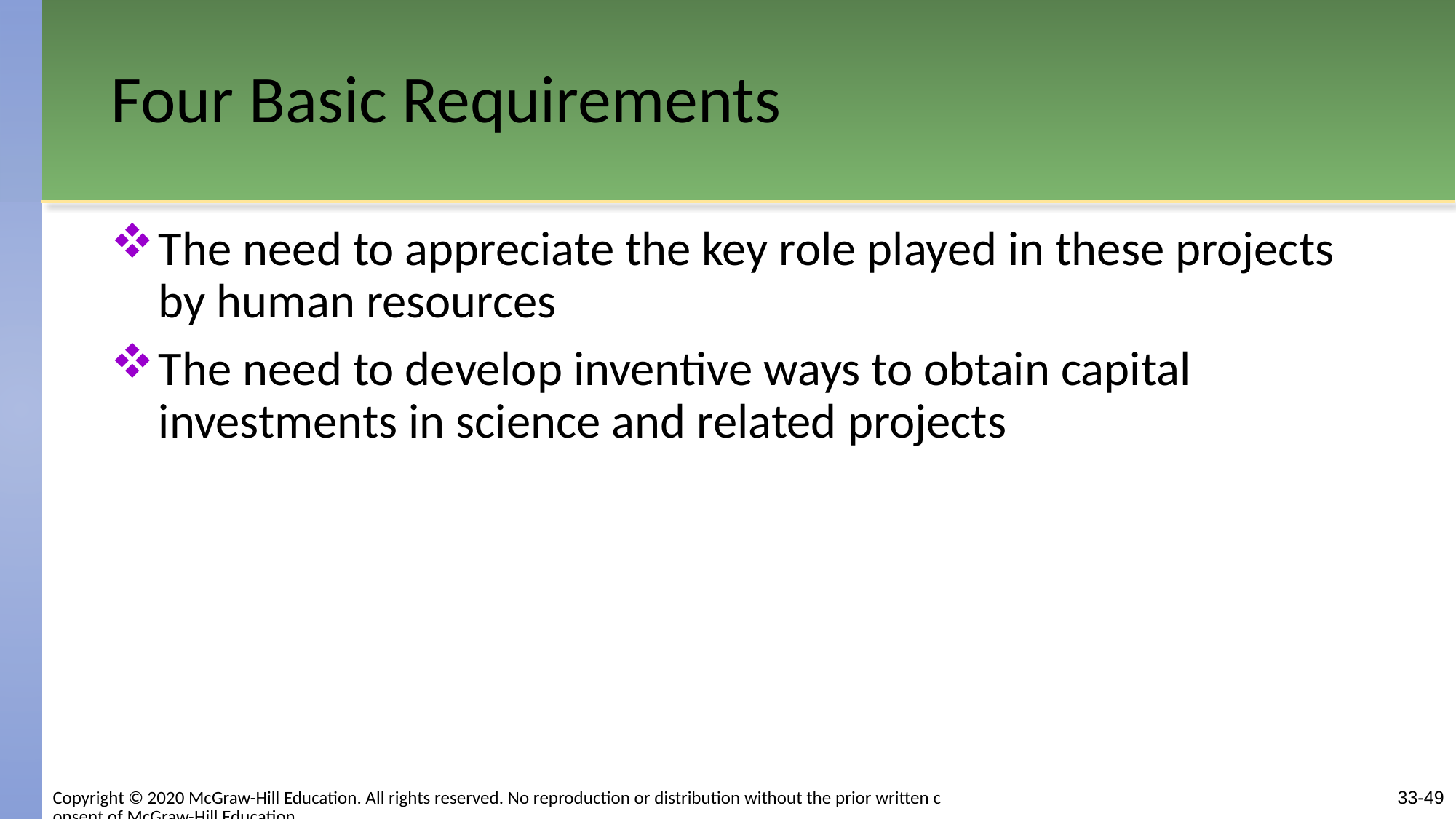

# Four Basic Requirements
The need to appreciate the key role played in these projects by human resources
The need to develop inventive ways to obtain capital investments in science and related projects

33-49
Copyright © 2020 McGraw-Hill Education. All rights reserved. No reproduction or distribution without the prior written consent of McGraw-Hill Education.